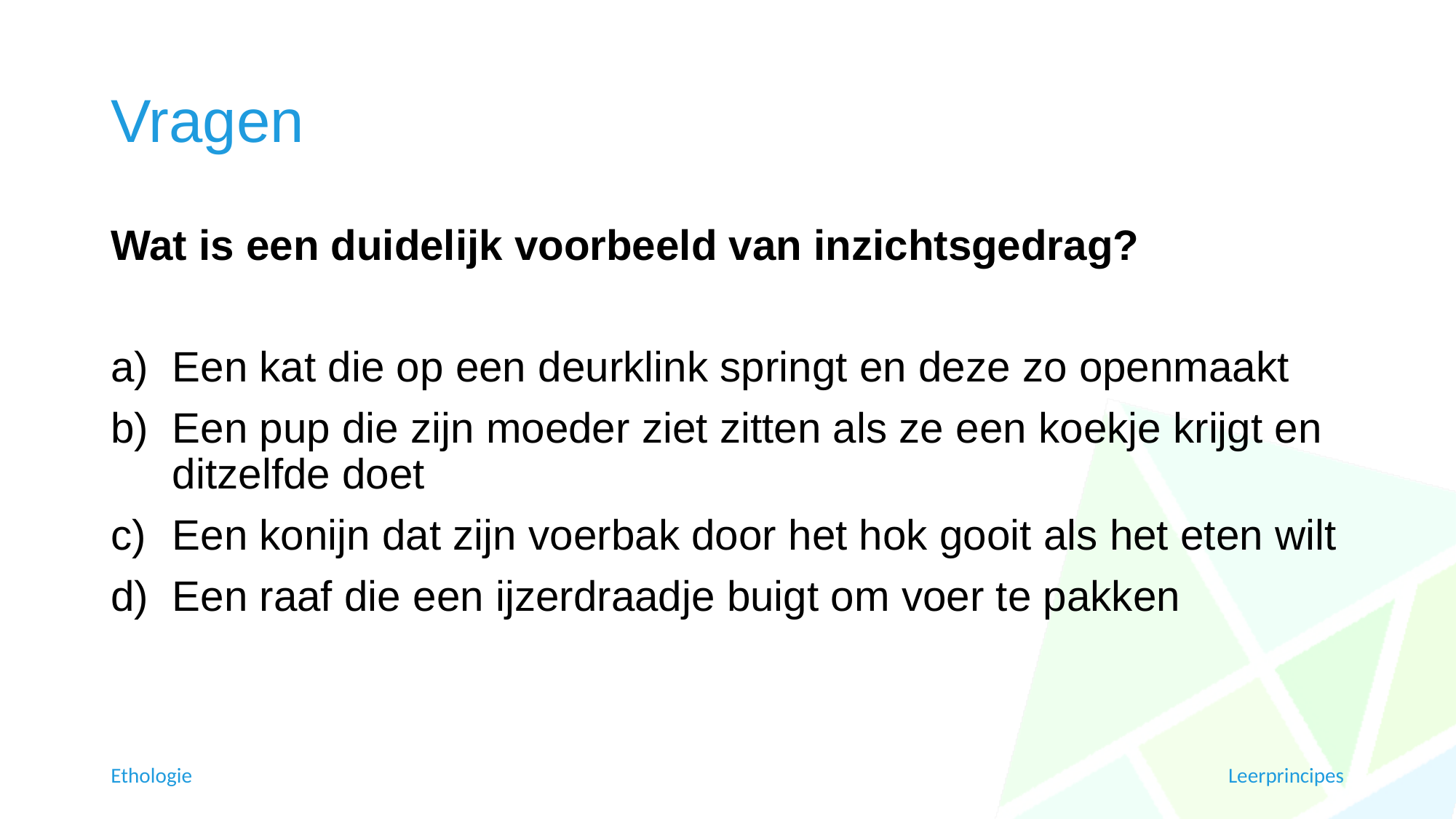

# Vragen
Wat is een duidelijk voorbeeld van inzichtsgedrag?

Een kat die op een deurklink springt en deze zo openmaakt
Een pup die zijn moeder ziet zitten als ze een koekje krijgt en ditzelfde doet
Een konijn dat zijn voerbak door het hok gooit als het eten wilt
Een raaf die een ijzerdraadje buigt om voer te pakken
Ethologie
Leerprincipes